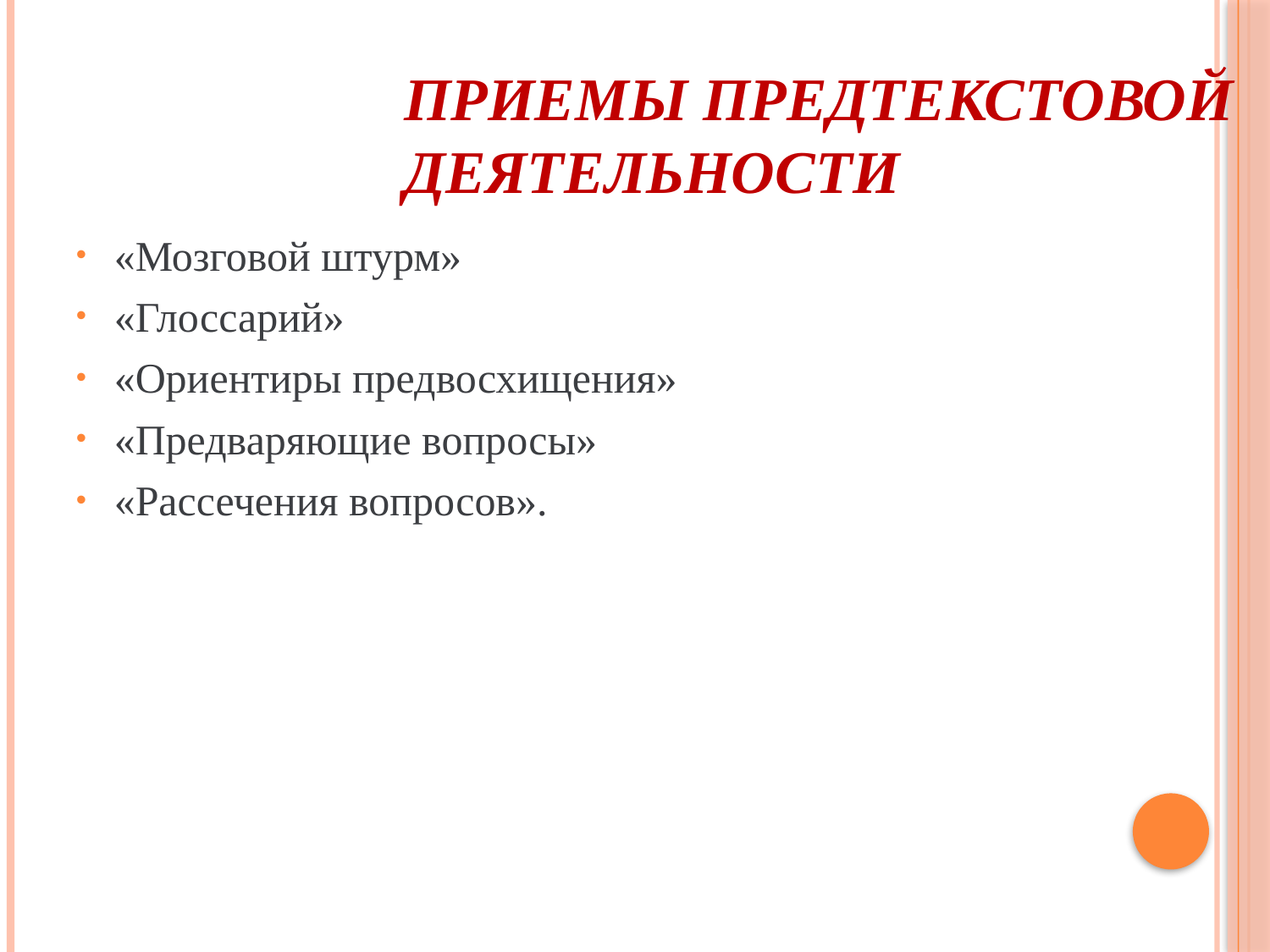

# Приемы предтекстовой деятельности
«Мозговой штурм»
«Глоссарий»
«Ориентиры предвосхищения»
«Предваряющие вопросы»
«Рассечения вопросов».